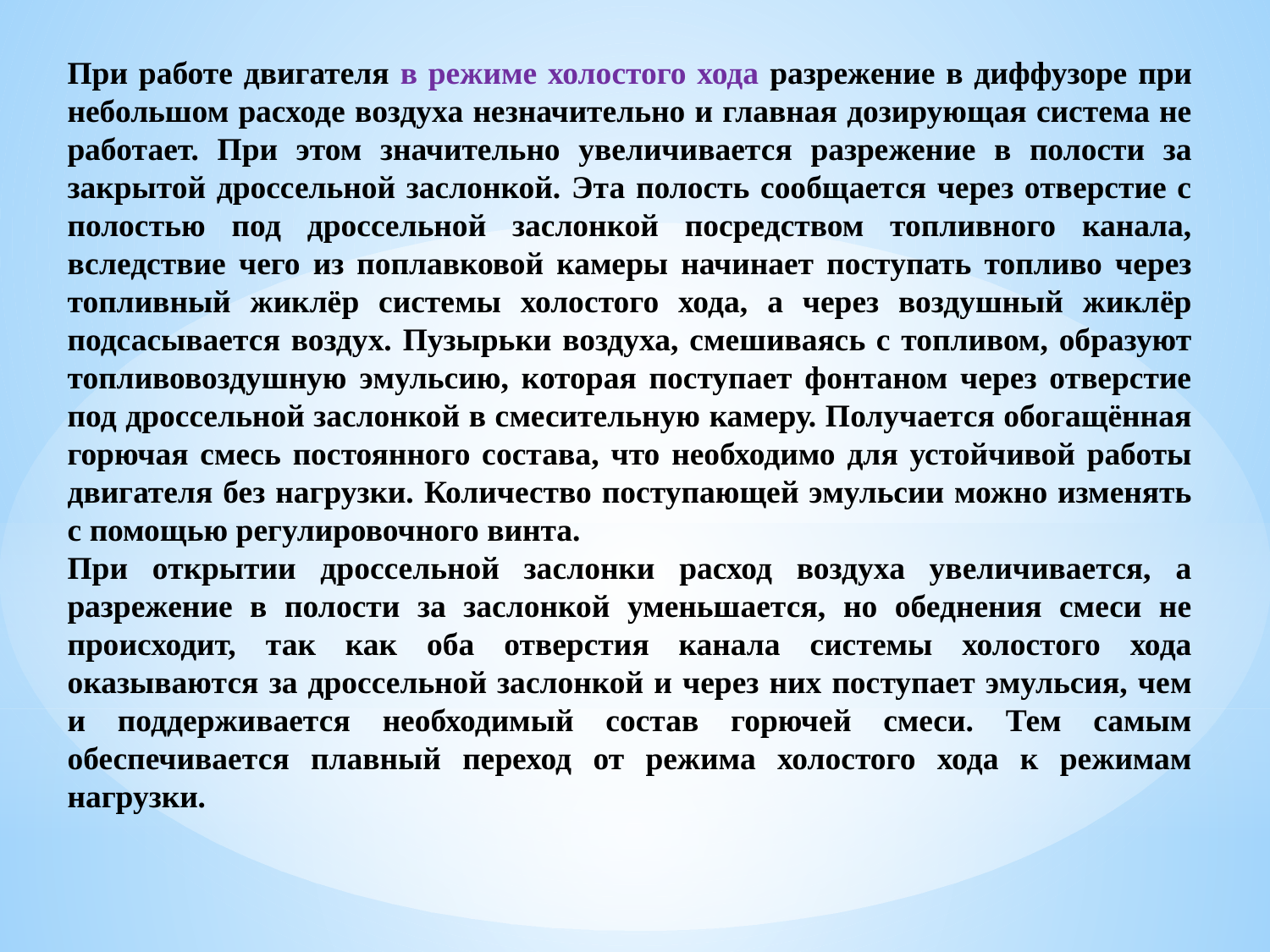

При работе двигателя в режиме холостого хода разрежение в диффузоре при небольшом расходе воздуха незначительно и главная дозирующая система не работает. При этом значительно увеличивается разрежение в полости за закрытой дроссельной заслонкой. Эта полость сообщается через отверстие с полостью под дроссельной заслонкой посредством топливного канала, вследствие чего из поплавковой камеры начинает поступать топливо через топливный жиклёр системы холостого хода, а через воздушный жиклёр подсасывается воздух. Пузырьки воздуха, смешиваясь с топливом, образуют топливовоздушную эмульсию, которая поступает фонтаном через отверстие под дроссельной заслонкой в смесительную камеру. Получается обогащённая горючая смесь постоянного состава, что необходимо для устойчивой работы двигателя без нагрузки. Количество поступающей эмульсии можно изменять с помощью регулировочного винта.
При открытии дроссельной заслонки расход воздуха увеличивается, а разрежение в полости за заслонкой уменьшается, но обеднения смеси не происходит, так как оба отверстия канала системы холостого хода оказываются за дроссельной заслонкой и через них поступает эмульсия, чем и поддерживается необходимый состав горючей смеси. Тем самым обеспечивается плавный переход от режима холостого хода к режимам нагрузки.